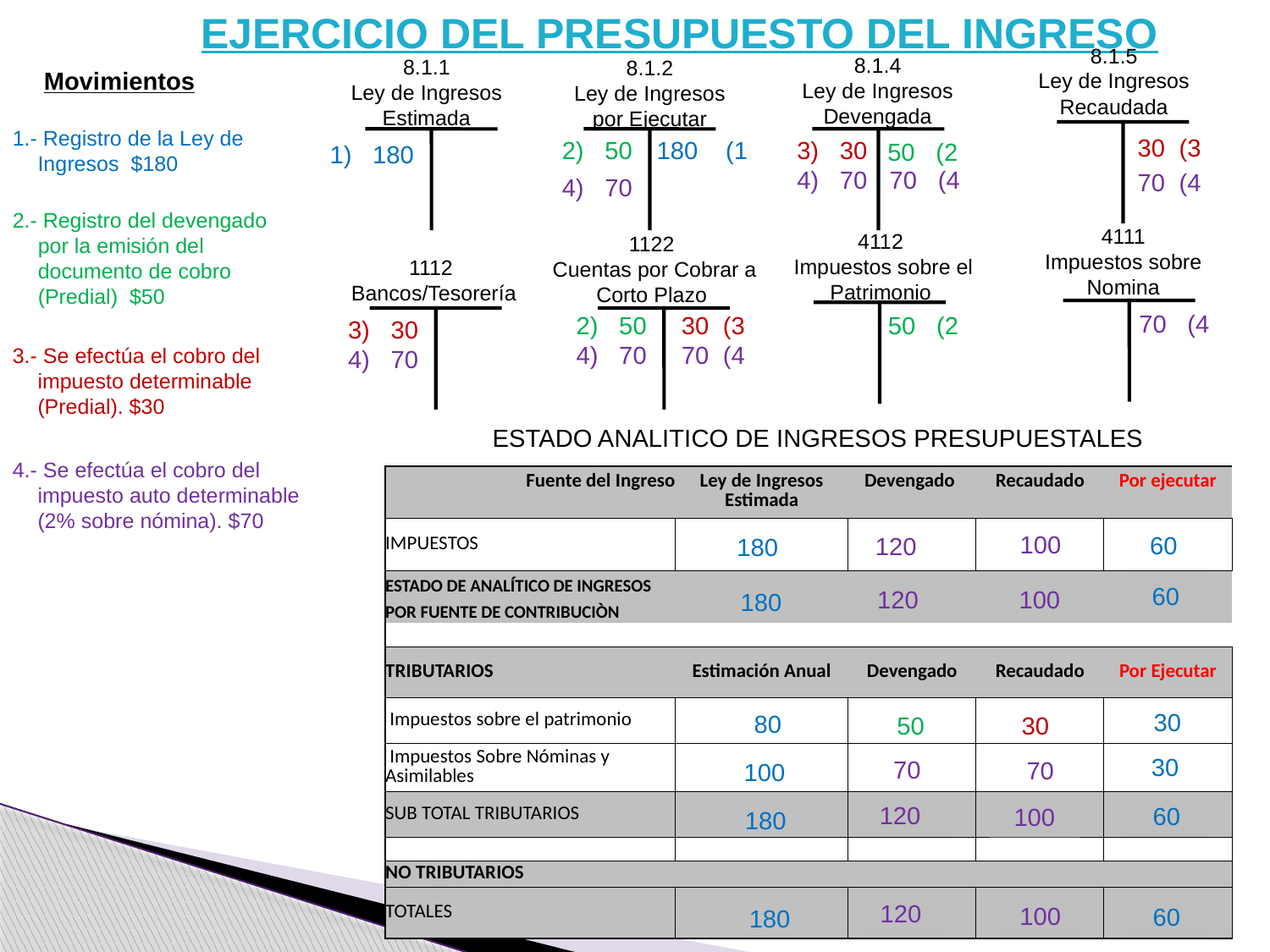

EJERCICIO DEL PRESUPUESTO DEL INGRESO
8.1.5
Ley de Ingresos Recaudada
8.1.4
Ley de Ingresos Devengada
8.1.1
Ley de Ingresos Estimada
8.1.2
Ley de Ingresos
por Ejecutar
Movimientos
1.- Registro de la Ley de Ingresos  $180

30  (3

2)   50

180    (1
3)   30

50   (2
1)   180
4)   70
70   (4
70  (4
4)   70
2.- Registro del devengado por la emisión del documento de cobro (Predial)  $50
4111
Impuestos sobre Nomina
4112
 Impuestos sobre el Patrimonio
1122
 Cuentas por Cobrar a Corto Plazo
1112
 Bancos/Tesorería

70   (4
2)   50
30  (3
50   (2
3)   30

4)   70
70  (4
3.- Se efectúa el cobro del impuesto determinable (Predial). $30
4)   70
ESTADO ANALITICO DE INGRESOS PRESUPUESTALES
4.- Se efectúa el cobro del impuesto auto determinable (2% sobre nómina). $70
| Fuente del Ingreso | Ley de Ingresos | Devengado | Recaudado | Por ejecutar |
| --- | --- | --- | --- | --- |
|  | Estimada |  |  |  |
| IMPUESTOS |  |  |  |  |
| ESTADO DE ANALÍTICO DE INGRESOS |  |  |  |  |
| POR FUENTE DE CONTRIBUCIÒN |  |  |  |  |
|  |  |  |  |  |
| TRIBUTARIOS | Estimación Anual | Devengado | Recaudado | Por Ejecutar |
| Impuestos sobre el patrimonio |  |  |  |  |
| Impuestos Sobre Nóminas y Asimilables |  |  |  |  |
| SUB TOTAL TRIBUTARIOS |  |  |  |  |
|  |  |  |  |  |
| NO TRIBUTARIOS |  |  |  |  |
| TOTALES |  |  |  |  |
100
60
120
180
130
180
50
30
60
180
130
120
100
50
180
30
30
80
80
50
30
30
100
70
70
100
120
130
60
100
180
50
180
30
180
120
100
50
60
130
180
30